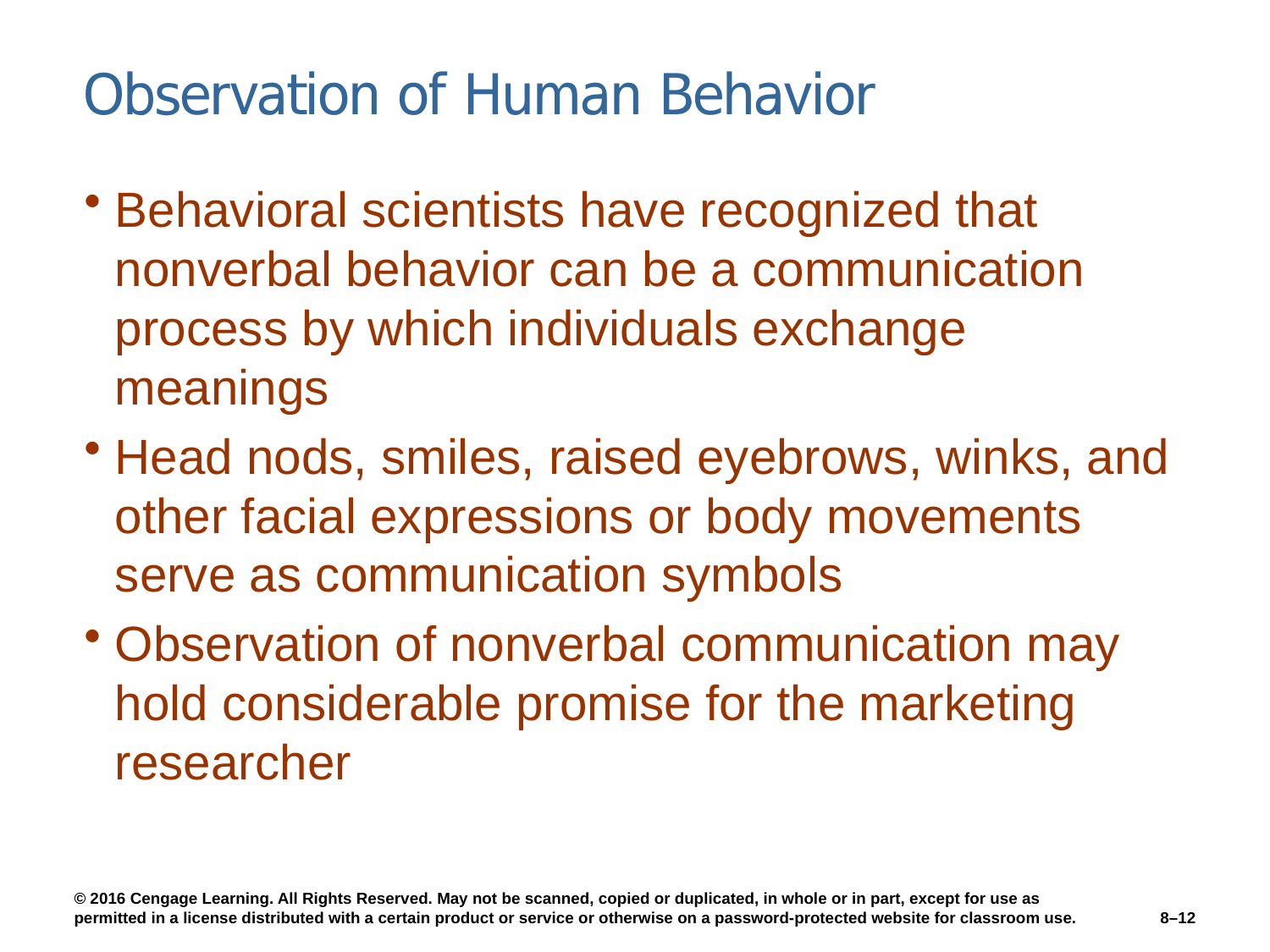

# Observation of Human Behavior
Behavioral scientists have recognized that nonverbal behavior can be a communication process by which individuals exchange meanings
Head nods, smiles, raised eyebrows, winks, and other facial expressions or body movements serve as communication symbols
Observation of nonverbal communication may hold considerable promise for the marketing researcher
8–12
© 2016 Cengage Learning. All Rights Reserved. May not be scanned, copied or duplicated, in whole or in part, except for use as permitted in a license distributed with a certain product or service or otherwise on a password-protected website for classroom use.